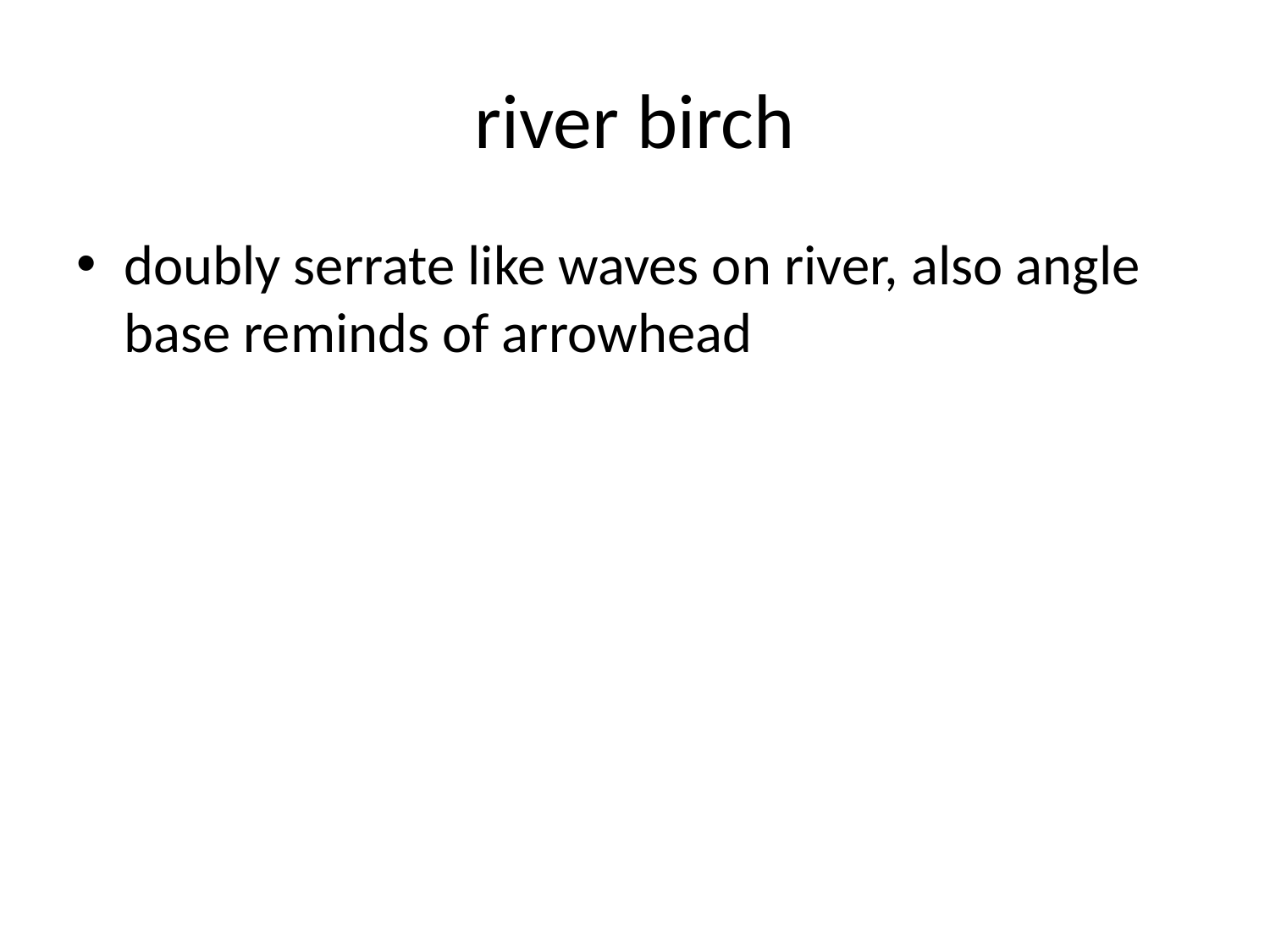

# river birch
doubly serrate like waves on river, also angle base reminds of arrowhead